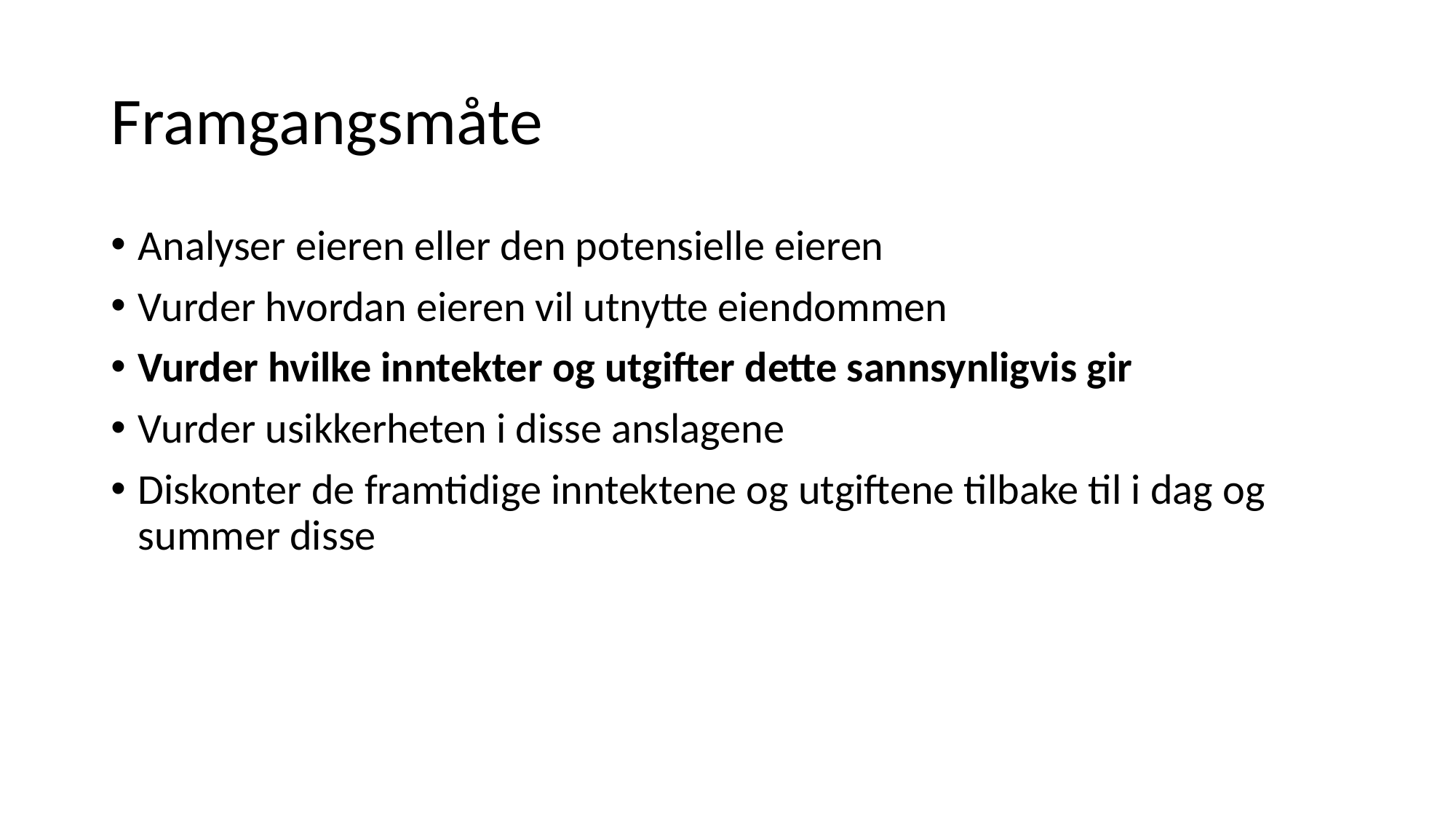

# Framgangsmåte
Analyser eieren eller den potensielle eieren
Vurder hvordan eieren vil utnytte eiendommen
Vurder hvilke inntekter og utgifter dette sannsynligvis gir
Vurder usikkerheten i disse anslagene
Diskonter de framtidige inntektene og utgiftene tilbake til i dag og summer disse